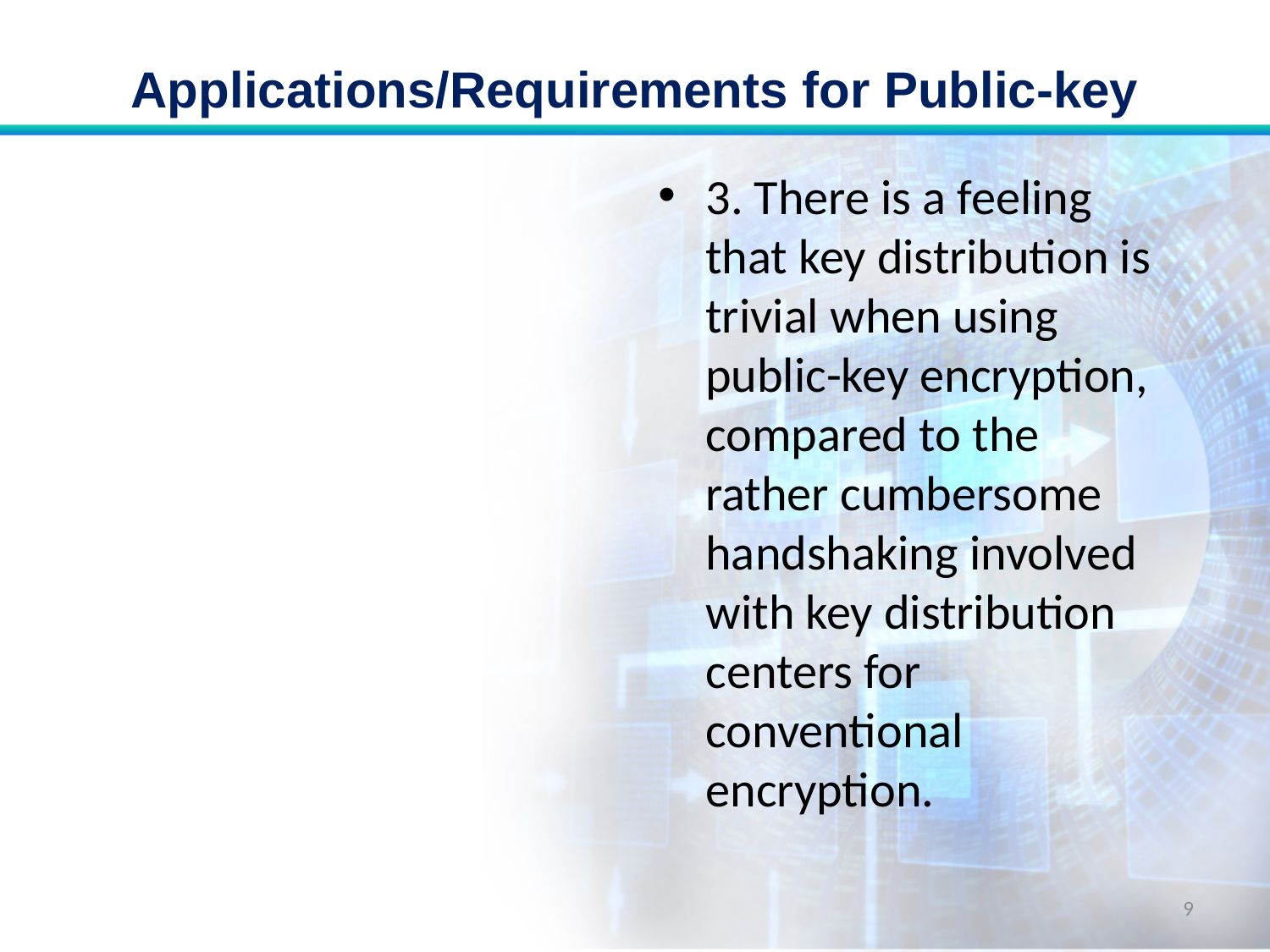

# Applications/Requirements for Public-key
3. There is a feeling that key distribution is trivial when using public-key encryption, compared to the rather cumbersome handshaking involved with key distribution centers for conventional encryption.
9